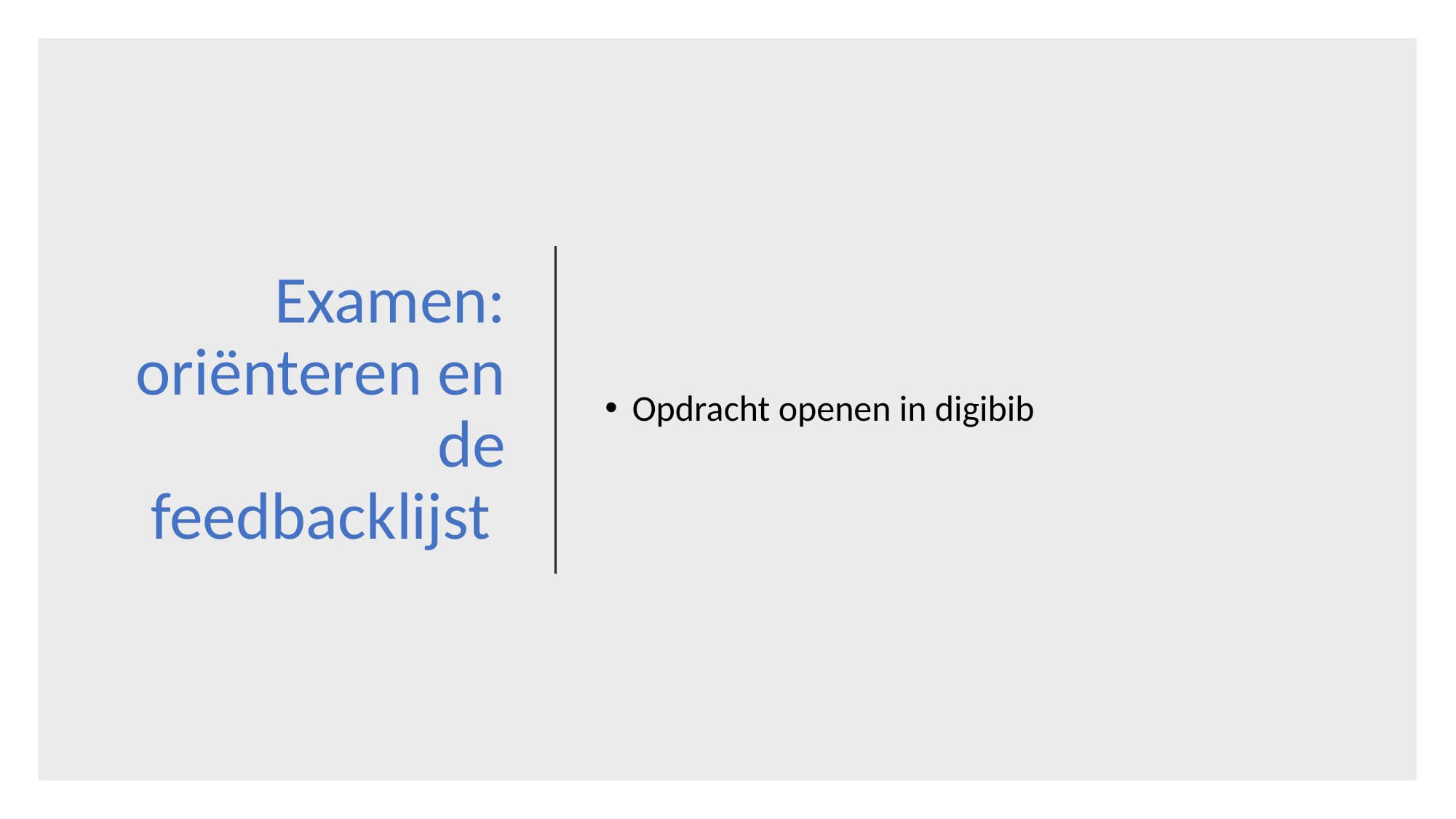

# Examen: oriënteren en de feedbacklijst
Opdracht openen in digibib